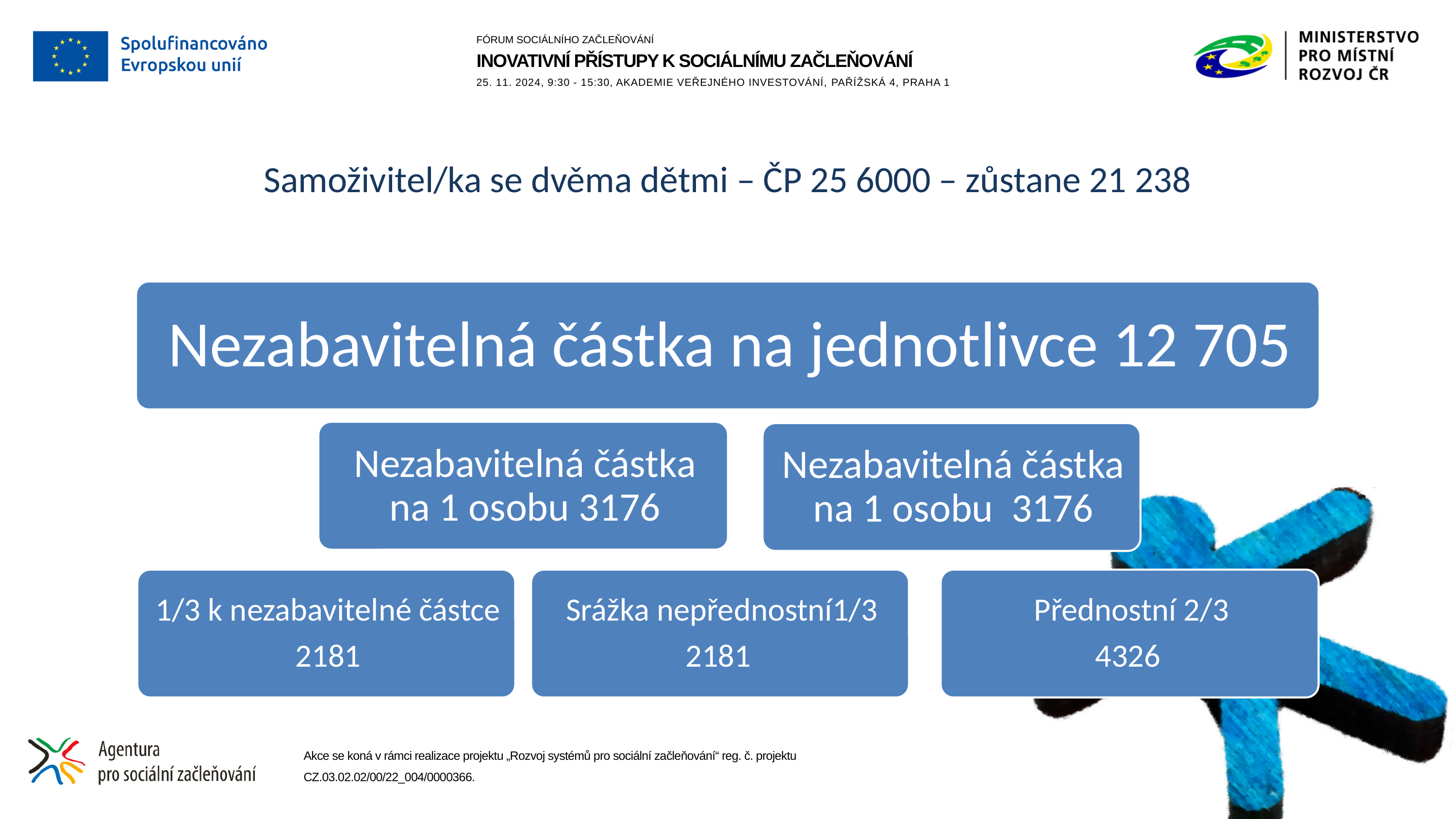

# Samoživitel/ka se dvěma dětmi – ČP 25 6000 – zůstane 21 238
Nezabavitelná částka na jednotlivce 12 705
Nezabavitelná částka na 1 osobu 3176
1/3 k nezabavitelné částce
2181
Srážka nepřednostní1/3
2181
Nezabavitelná částka na 1 osobu  3176
Přednostní 2/3
4326